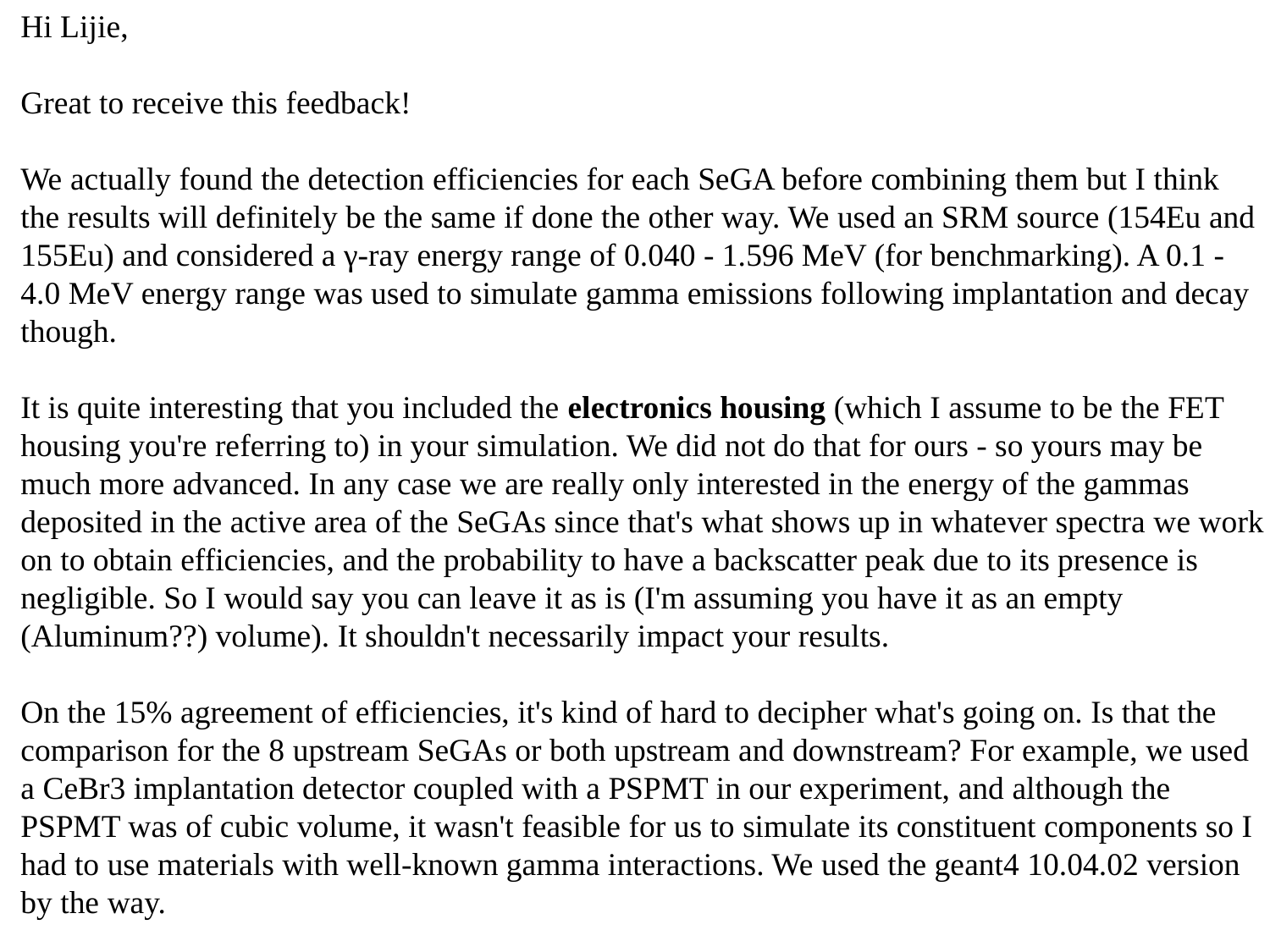

Hi Lijie,

Great to receive this feedback!

We actually found the detection efficiencies for each SeGA before combining them but I think the results will definitely be the same if done the other way. We used an SRM source (154Eu and 155Eu) and considered a γ-ray energy range of 0.040 - 1.596 MeV (for benchmarking). A 0.1 - 4.0 MeV energy range was used to simulate gamma emissions following implantation and decay though.

It is quite interesting that you included the electronics housing (which I assume to be the FET housing you're referring to) in your simulation. We did not do that for ours - so yours may be much more advanced. In any case we are really only interested in the energy of the gammas deposited in the active area of the SeGAs since that's what shows up in whatever spectra we work on to obtain efficiencies, and the probability to have a backscatter peak due to its presence is negligible. So I would say you can leave it as is (I'm assuming you have it as an empty (Aluminum??) volume). It shouldn't necessarily impact your results.

On the 15% agreement of efficiencies, it's kind of hard to decipher what's going on. Is that the comparison for the 8 upstream SeGAs or both upstream and downstream? For example, we used a CeBr3 implantation detector coupled with a PSPMT in our experiment, and although the PSPMT was of cubic volume, it wasn't feasible for us to simulate its constituent components so I had to use materials with well-known gamma interactions. We used the geant4 10.04.02 version by the way.